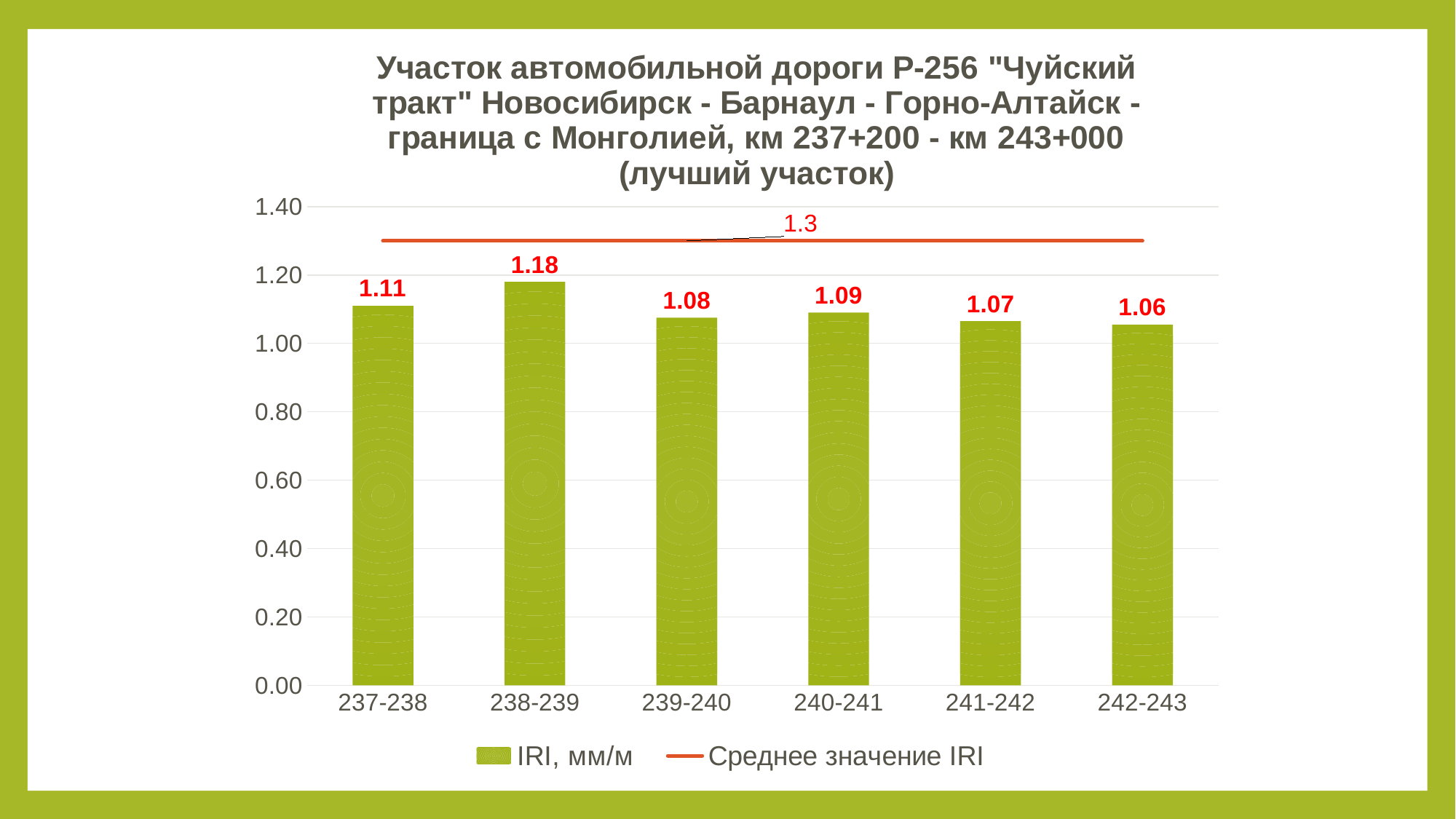

### Chart: Участок автомобильной дороги Р-256 "Чуйский тракт" Новосибирск - Барнаул - Горно-Алтайск - граница с Монголией, км 237+200 - км 243+000
(лучший участок)

| Category | IRI, мм/м |  |
|---|---|---|
| 237-238 | 1.1099999999999997 | 1.3 |
| 238-239 | 1.1800000000000002 | 1.3 |
| 239-240 | 1.0750000000000002 | 1.3 |
| 240-241 | 1.09 | 1.3 |
| 241-242 | 1.0649999999999997 | 1.3 |
| 242-243 | 1.0549999999999997 | 1.3 |